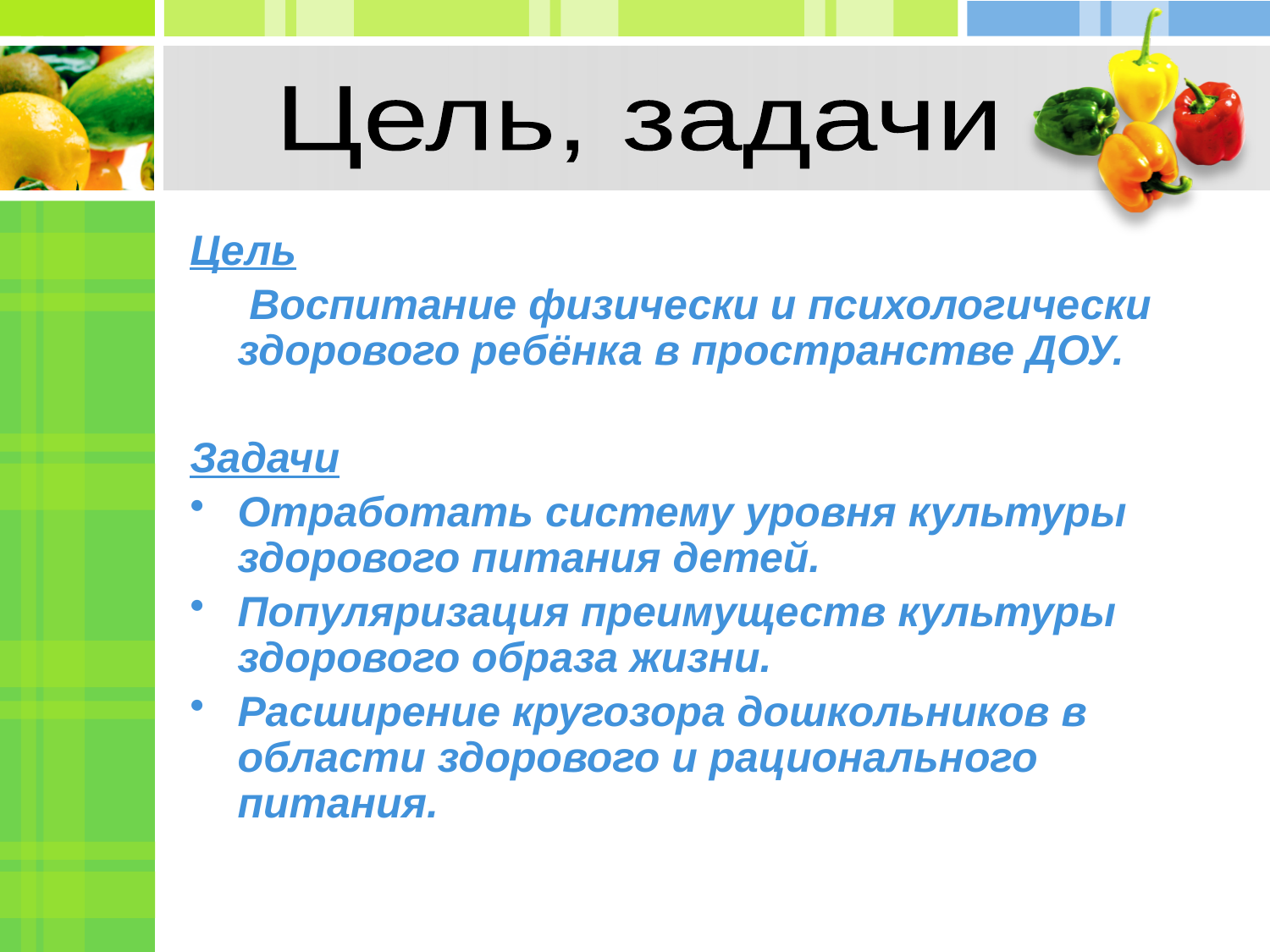

Цель, задачи
Цель
     Воспитание физически и психологически здорового ребёнка в пространстве ДОУ.

Задачи
Отработать систему уровня культуры здорового питания детей.
Популяризация преимуществ культуры здорового образа жизни.
Расширение кругозора дошкольников в области здорового и рационального питания.